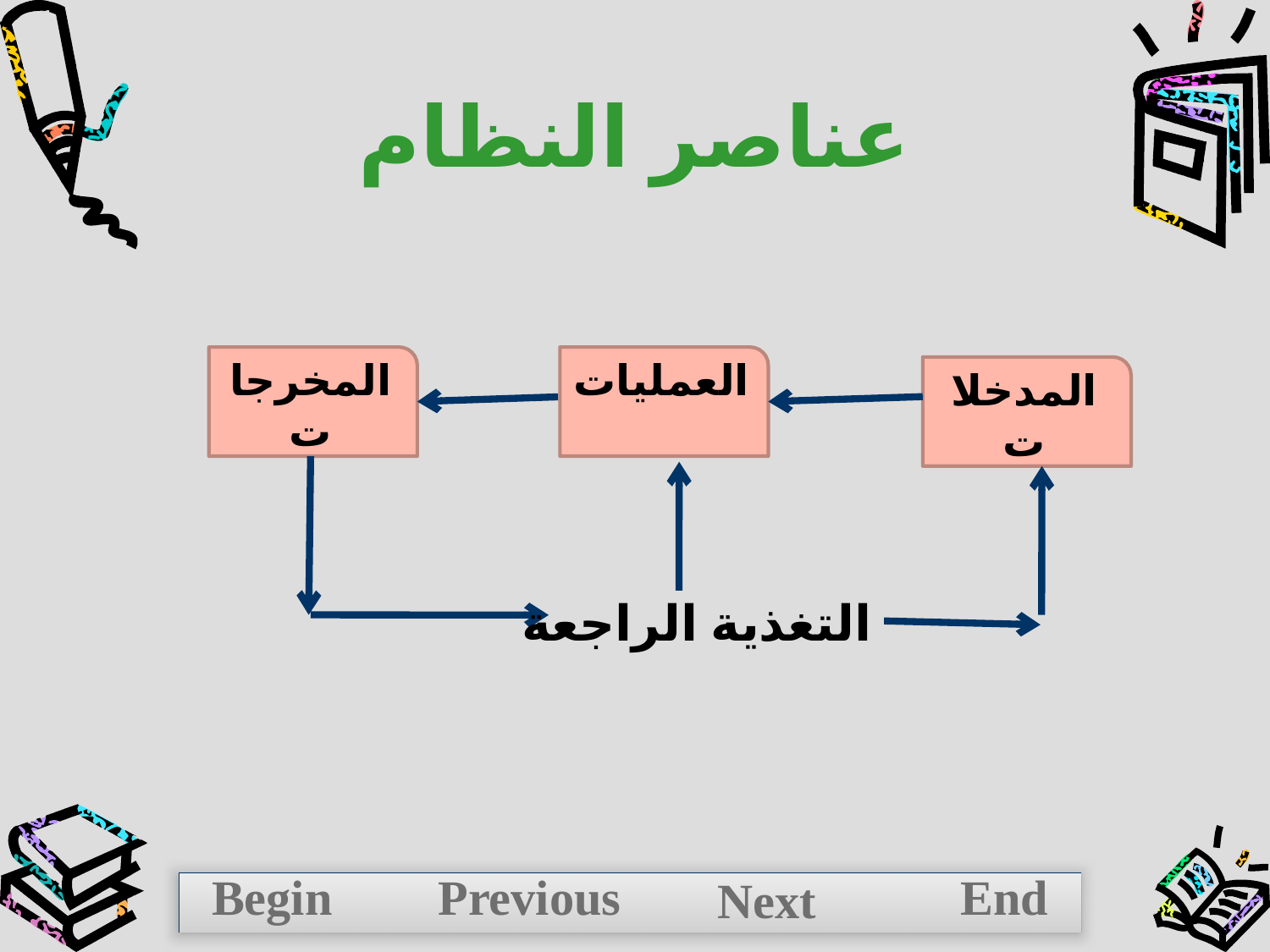

عناصر النظام
المخرجات
العمليات
المدخلات

التغذية الراجعة
Begin
Previous
End
Next